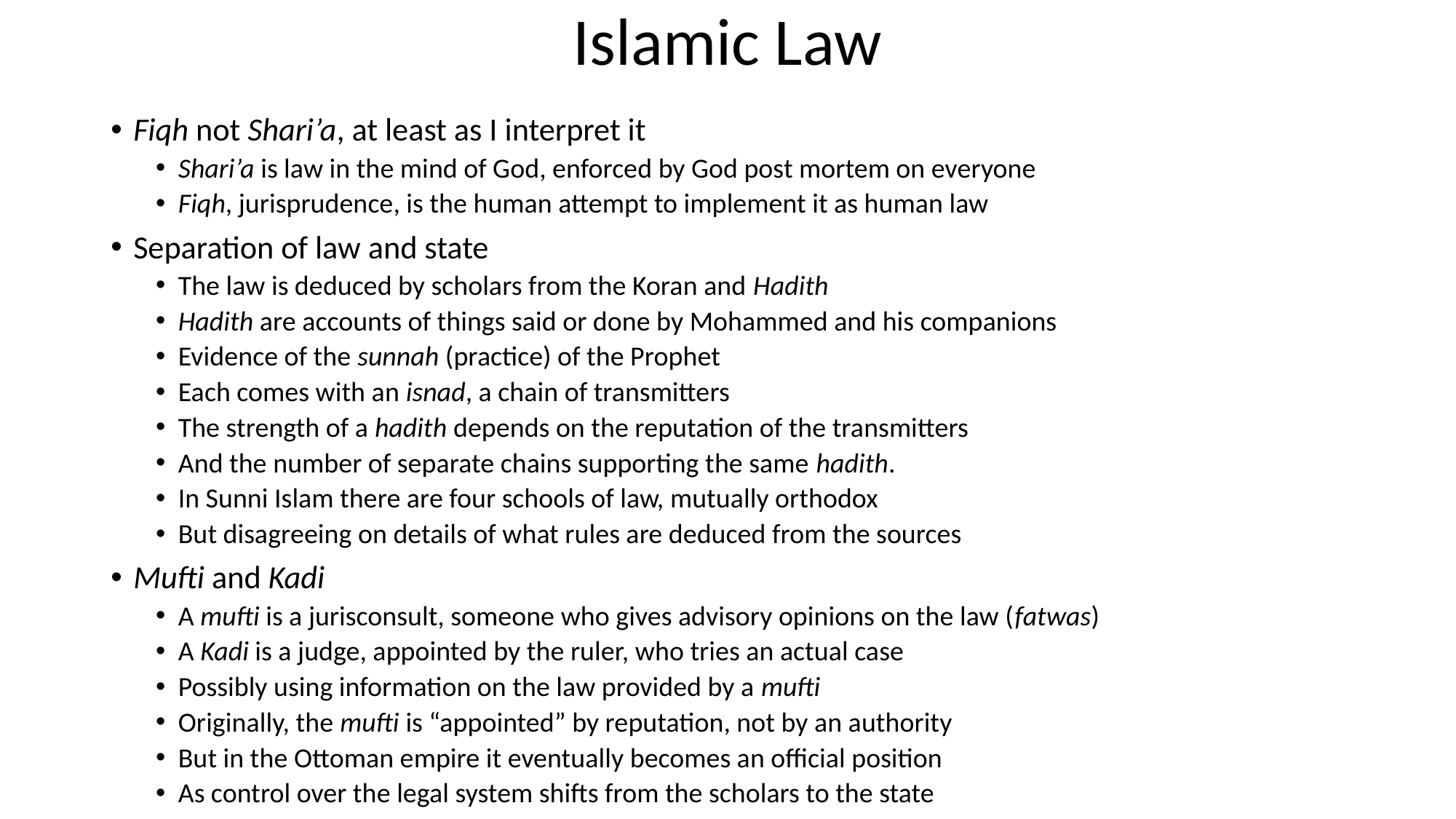

# Islamic Law
Fiqh not Shari’a, at least as I interpret it
Shari’a is law in the mind of God, enforced by God post mortem on everyone
Fiqh, jurisprudence, is the human attempt to implement it as human law
Separation of law and state
The law is deduced by scholars from the Koran and Hadith
Hadith are accounts of things said or done by Mohammed and his companions
Evidence of the sunnah (practice) of the Prophet
Each comes with an isnad, a chain of transmitters
The strength of a hadith depends on the reputation of the transmitters
And the number of separate chains supporting the same hadith.
In Sunni Islam there are four schools of law, mutually orthodox
But disagreeing on details of what rules are deduced from the sources
Mufti and Kadi
A mufti is a jurisconsult, someone who gives advisory opinions on the law (fatwas)
A Kadi is a judge, appointed by the ruler, who tries an actual case
Possibly using information on the law provided by a mufti
Originally, the mufti is “appointed” by reputation, not by an authority
But in the Ottoman empire it eventually becomes an official position
As control over the legal system shifts from the scholars to the state